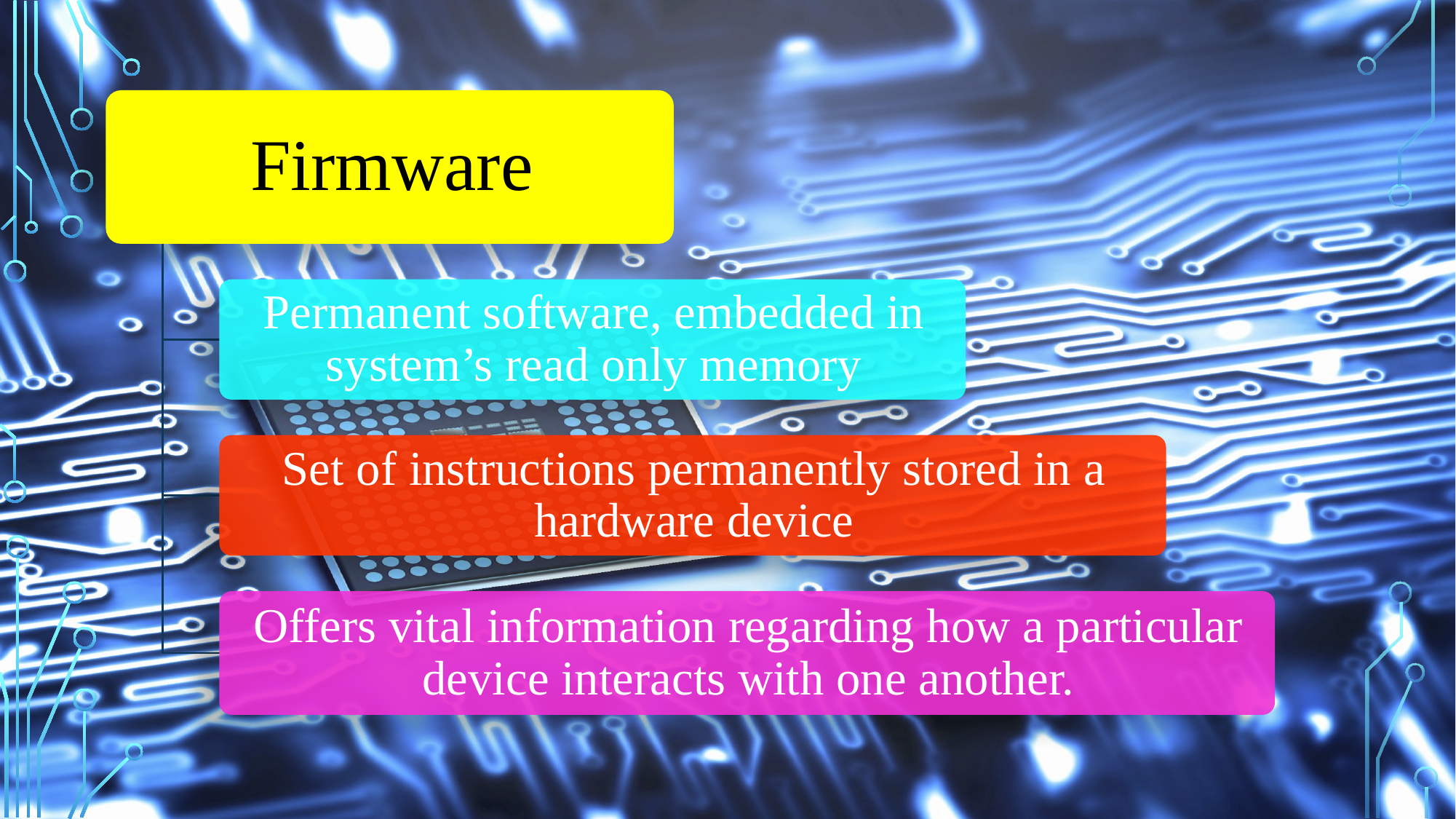

Firmware
Permanent software, embedded in system’s read only memory
Set of instructions permanently stored in a hardware device
Offers vital information regarding how a particular device interacts with one another.